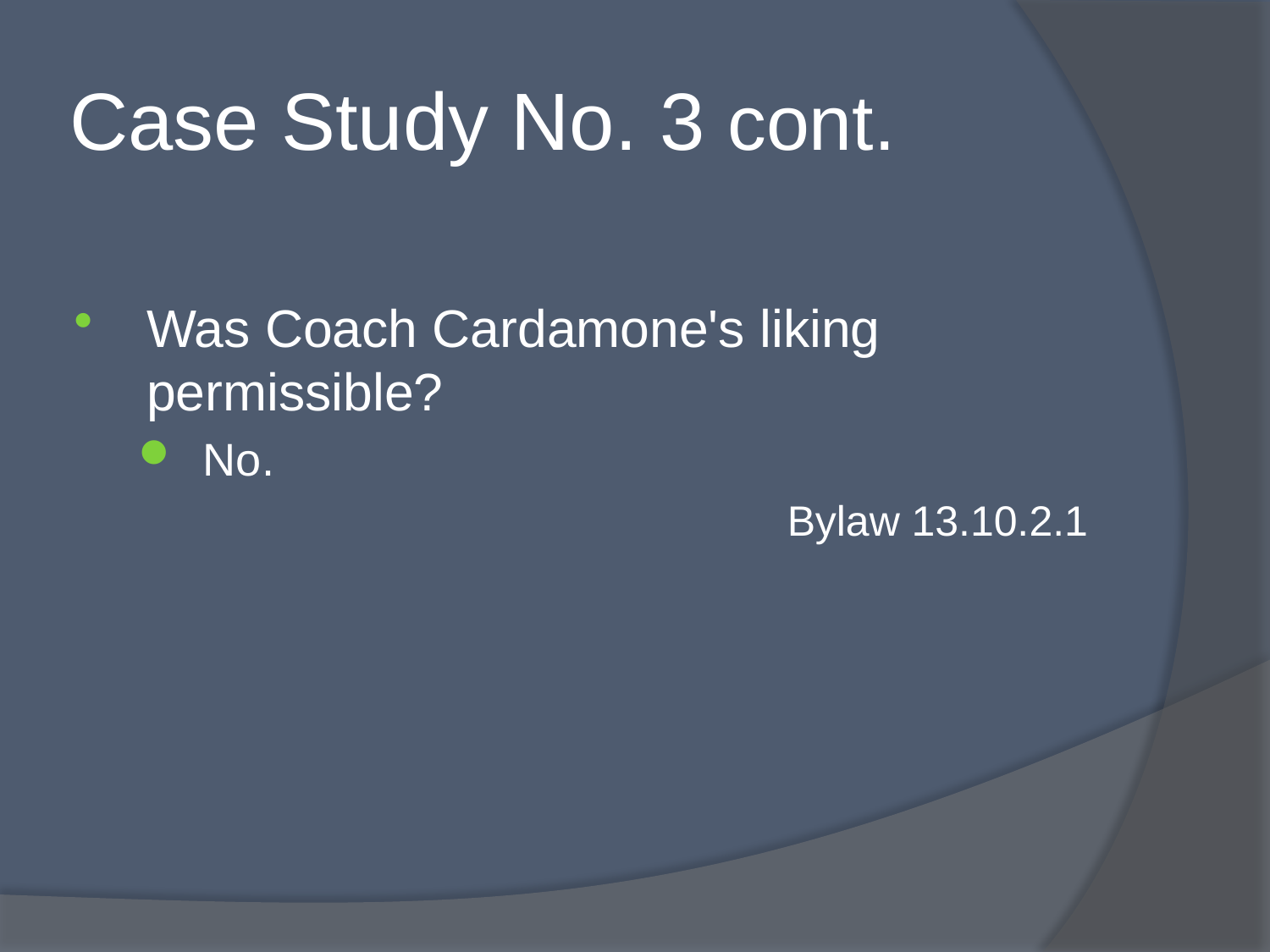

# Case Study No. 3 cont.

Was Coach Cardamone's liking permissible?
No.
Bylaw 13.10.2.1